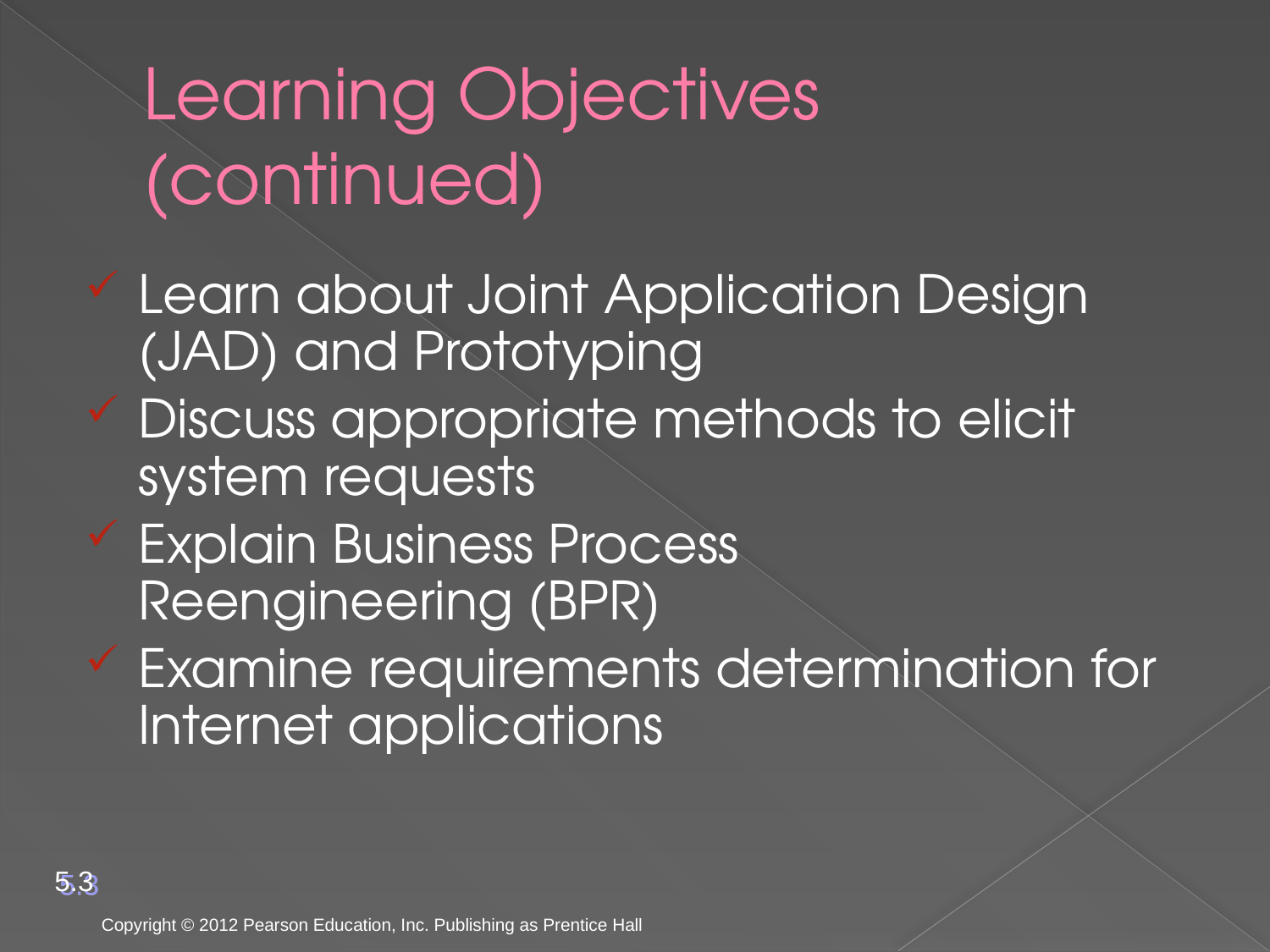

# Learning Objectives (continued)
Learn about Joint Application Design (JAD) and Prototyping
Discuss appropriate methods to elicit system requests
Explain Business Process                  Reengineering (BPR)
Examine requirements determination for Internet applications
5.3
Copyright © 2012 Pearson Education, Inc. Publishing as Prentice Hall